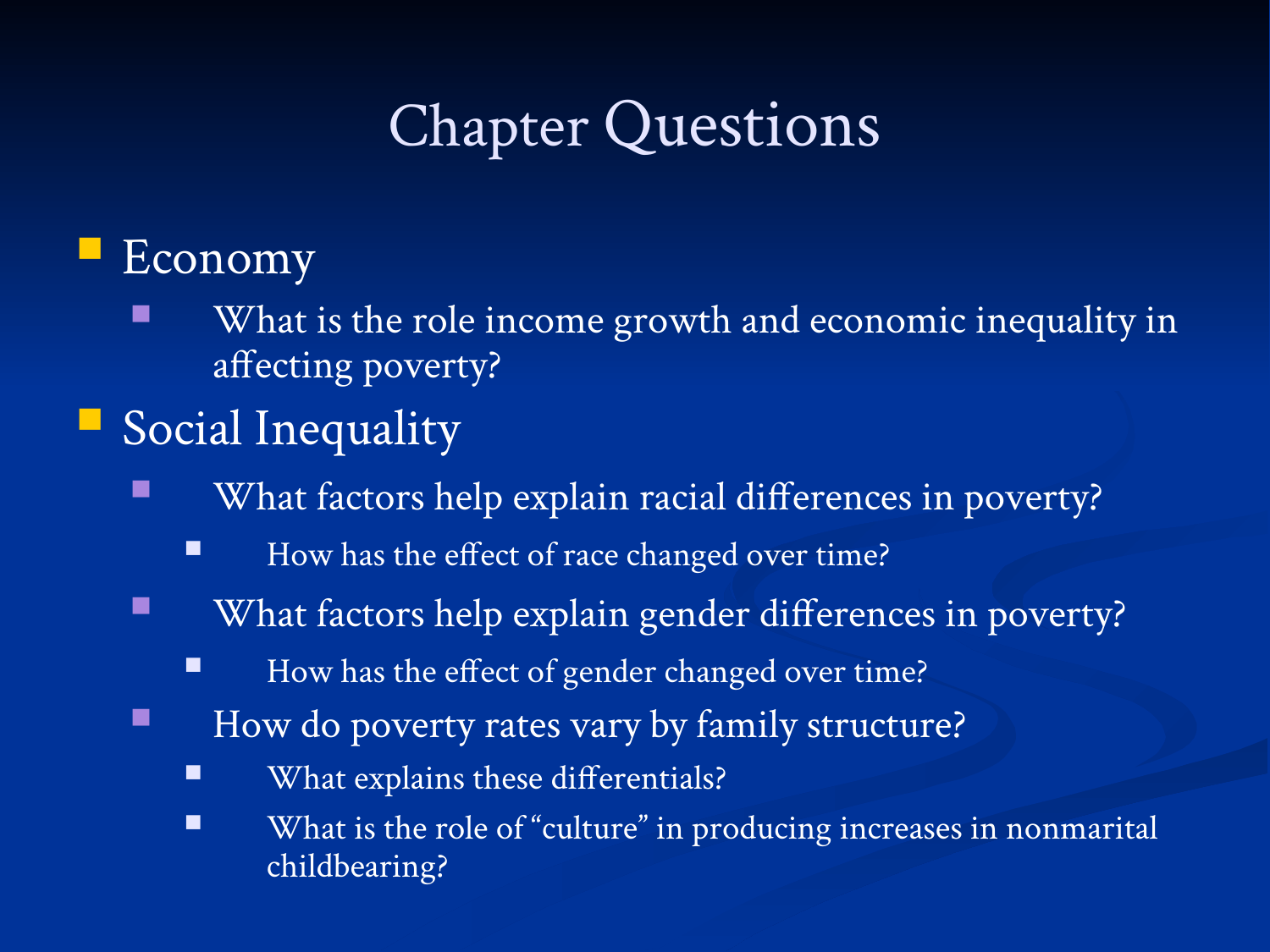

Chapter Questions
# Economy
What is the role income growth and economic inequality in affecting poverty?
Social Inequality
What factors help explain racial differences in poverty?
How has the effect of race changed over time?
What factors help explain gender differences in poverty?
How has the effect of gender changed over time?
How do poverty rates vary by family structure?
What explains these differentials?
What is the role of “culture” in producing increases in nonmarital childbearing?